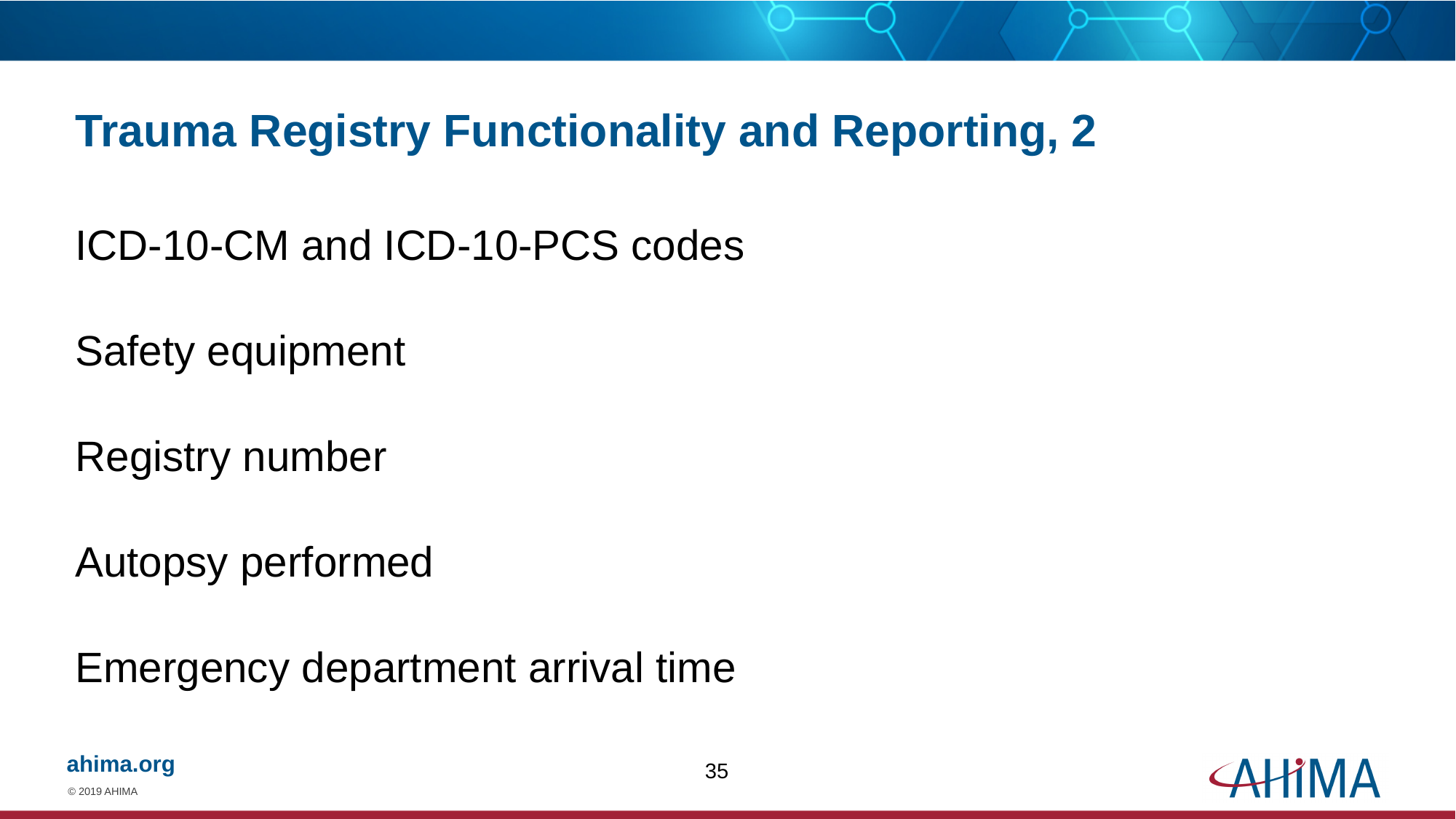

# Trauma Registry Functionality and Reporting, 2
ICD-10-CM and ICD-10-PCS codes

Safety equipment

Registry number

Autopsy performed

Emergency department arrival time